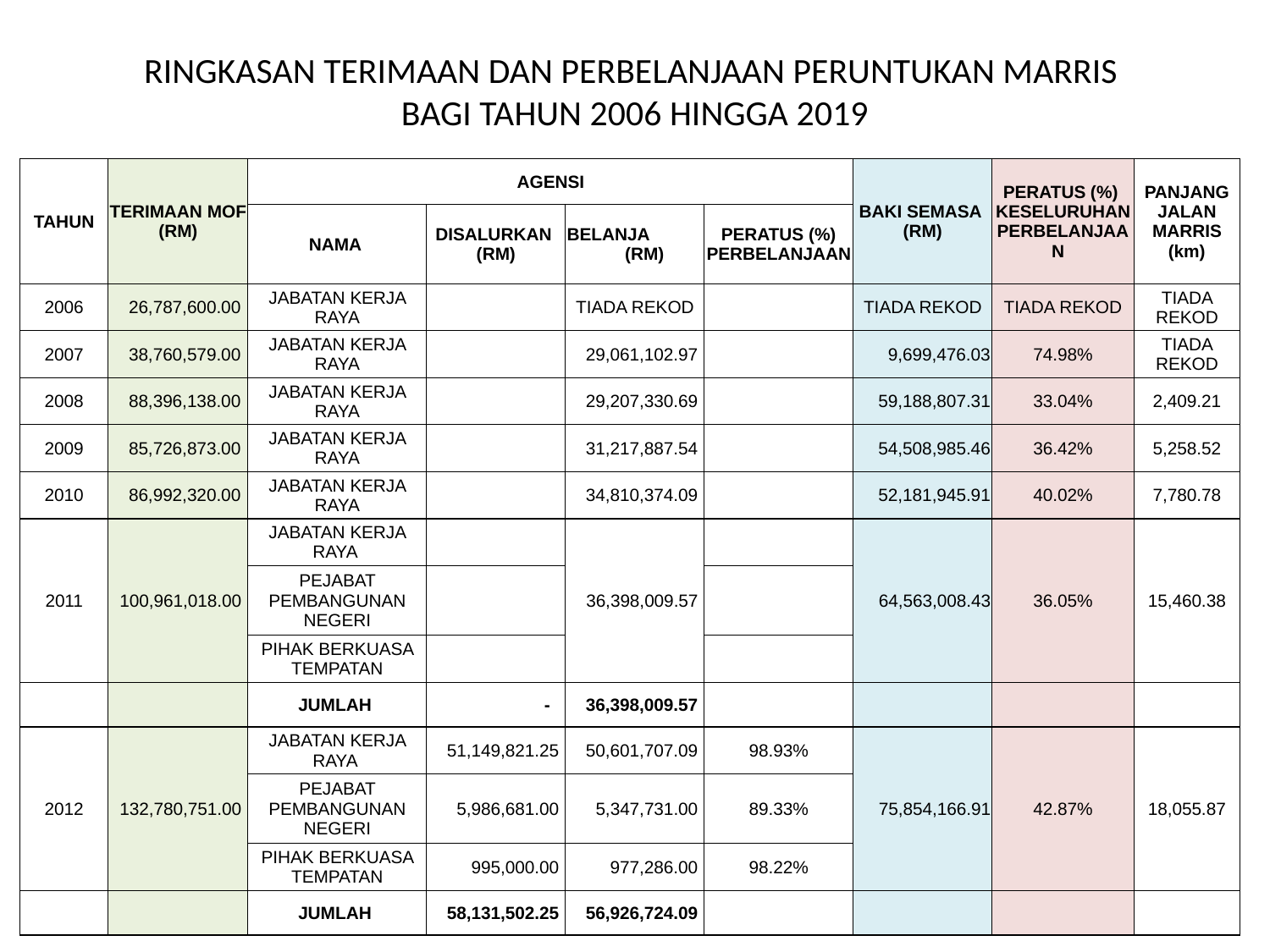

# RINGKASAN TERIMAAN DAN PERBELANJAAN PERUNTUKAN MARRIS BAGI TAHUN 2006 HINGGA 2019
| TAHUN | TERIMAAN MOF (RM) | AGENSI |  |  |  | BAKI SEMASA (RM) | PERATUS (%) KESELURUHAN PERBELANJAAN | PANJANG JALAN MARRIS (km) |
| --- | --- | --- | --- | --- | --- | --- | --- | --- |
|  |  | NAMA | DISALURKAN (RM) | BELANJA (RM) | PERATUS (%) PERBELANJAAN |  |  |  |
| 2006 | 26,787,600.00 | JABATAN KERJA RAYA |  | TIADA REKOD |  | TIADA REKOD | TIADA REKOD | TIADA REKOD |
| 2007 | 38,760,579.00 | JABATAN KERJA RAYA |  | 29,061,102.97 |  | 9,699,476.03 | 74.98% | TIADA REKOD |
| 2008 | 88,396,138.00 | JABATAN KERJA RAYA |  | 29,207,330.69 |  | 59,188,807.31 | 33.04% | 2,409.21 |
| 2009 | 85,726,873.00 | JABATAN KERJA RAYA |  | 31,217,887.54 |  | 54,508,985.46 | 36.42% | 5,258.52 |
| 2010 | 86,992,320.00 | JABATAN KERJA RAYA |  | 34,810,374.09 |  | 52,181,945.91 | 40.02% | 7,780.78 |
| 2011 | 100,961,018.00 | JABATAN KERJA RAYA |  | 36,398,009.57 |  | 64,563,008.43 | 36.05% | 15,460.38 |
|  |  | PEJABAT PEMBANGUNAN NEGERI |  |  |  |  |  |  |
|  |  | PIHAK BERKUASA TEMPATAN |  |  |  |  |  |  |
|  |  | JUMLAH | - | 36,398,009.57 |  |  |  |  |
| 2012 | 132,780,751.00 | JABATAN KERJA RAYA | 51,149,821.25 | 50,601,707.09 | 98.93% | 75,854,166.91 | 42.87% | 18,055.87 |
|  |  | PEJABAT PEMBANGUNAN NEGERI | 5,986,681.00 | 5,347,731.00 | 89.33% |  |  |  |
|  |  | PIHAK BERKUASA TEMPATAN | 995,000.00 | 977,286.00 | 98.22% |  |  |  |
|  |  | JUMLAH | 58,131,502.25 | 56,926,724.09 |  |  |  |  |